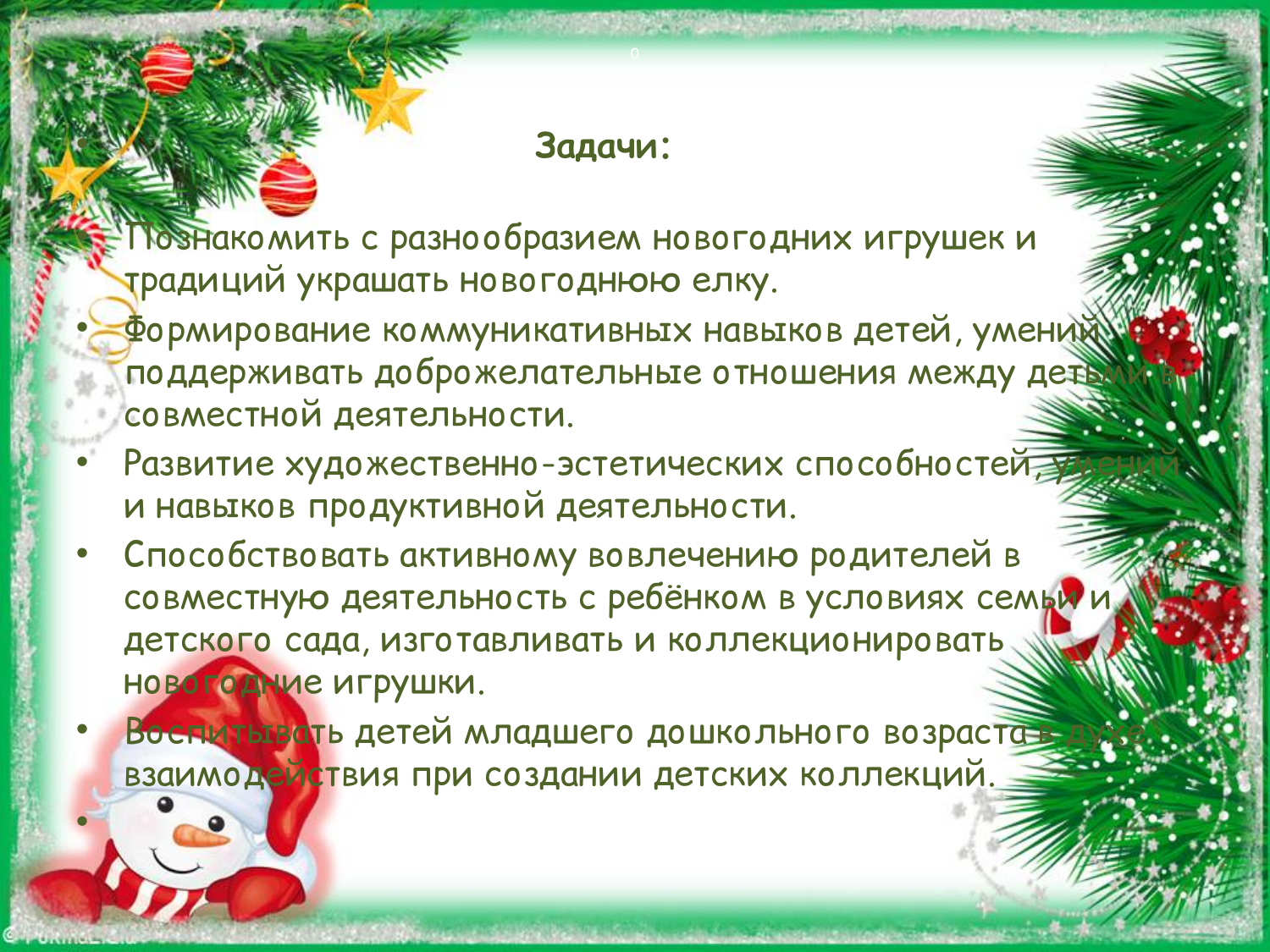

# 0
                           Задачи:
Познакомить с разнообразием новогодних игрушек и традиций украшать новогоднюю елку.
Формирование коммуникативных навыков детей, умений поддерживать доброжелательные отношения между детьми в совместной деятельности.
Развитие художественно-эстетических способностей, умений и навыков продуктивной деятельности.
Способствовать активному вовлечению родителей в совместную деятельность с ребёнком в условиях семьи и детского сада, изготавливать и коллекционировать новогодние игрушки.
Воспитывать детей младшего дошкольного возраста в духе взаимодействия при создании детских коллекций.